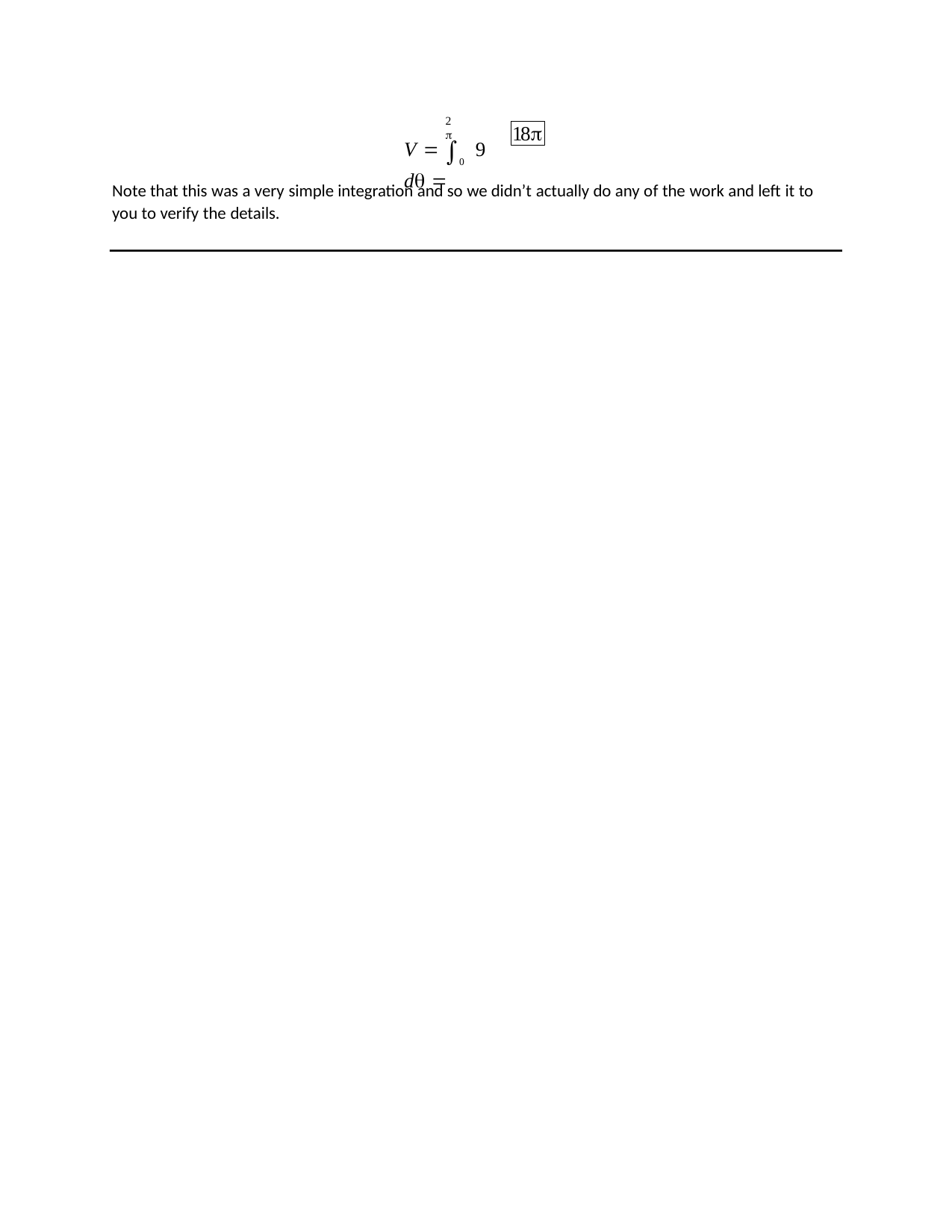

V = ∫0    9 dθ =
2π
18π
Note that this was a very simple integration and so we didn’t actually do any of the work and left it to  you to verify the details.